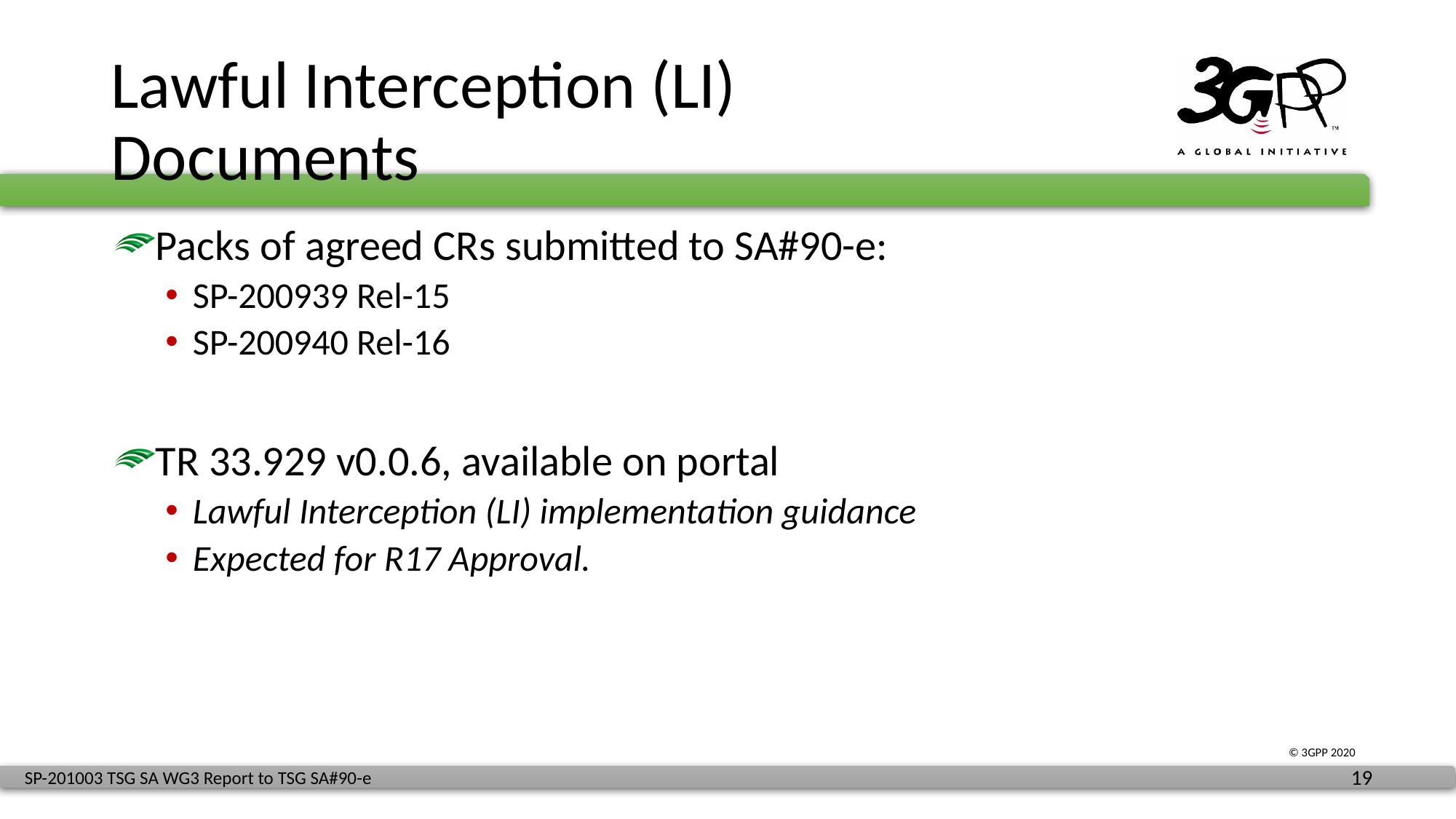

# Lawful Interception (LI) Documents
Packs of agreed CRs submitted to SA#90-e:
SP-200939 Rel-15
SP-200940 Rel-16

TR 33.929 v0.0.6, available on portal
Lawful Interception (LI) implementation guidance
Expected for R17 Approval.